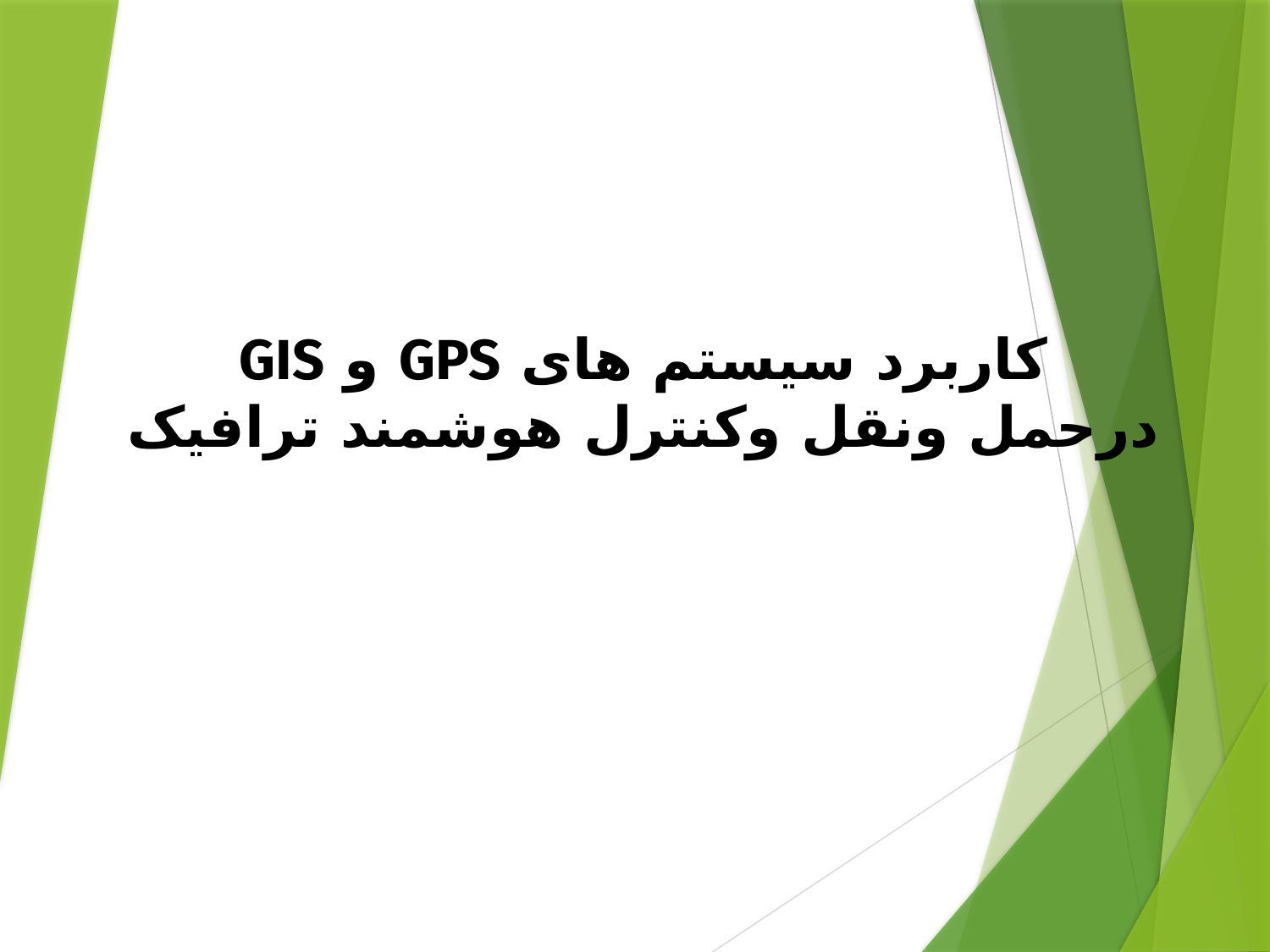

کاربرد سیستم های GPS و GIS
درحمل ونقل وکنترل هوشمند ترافیک